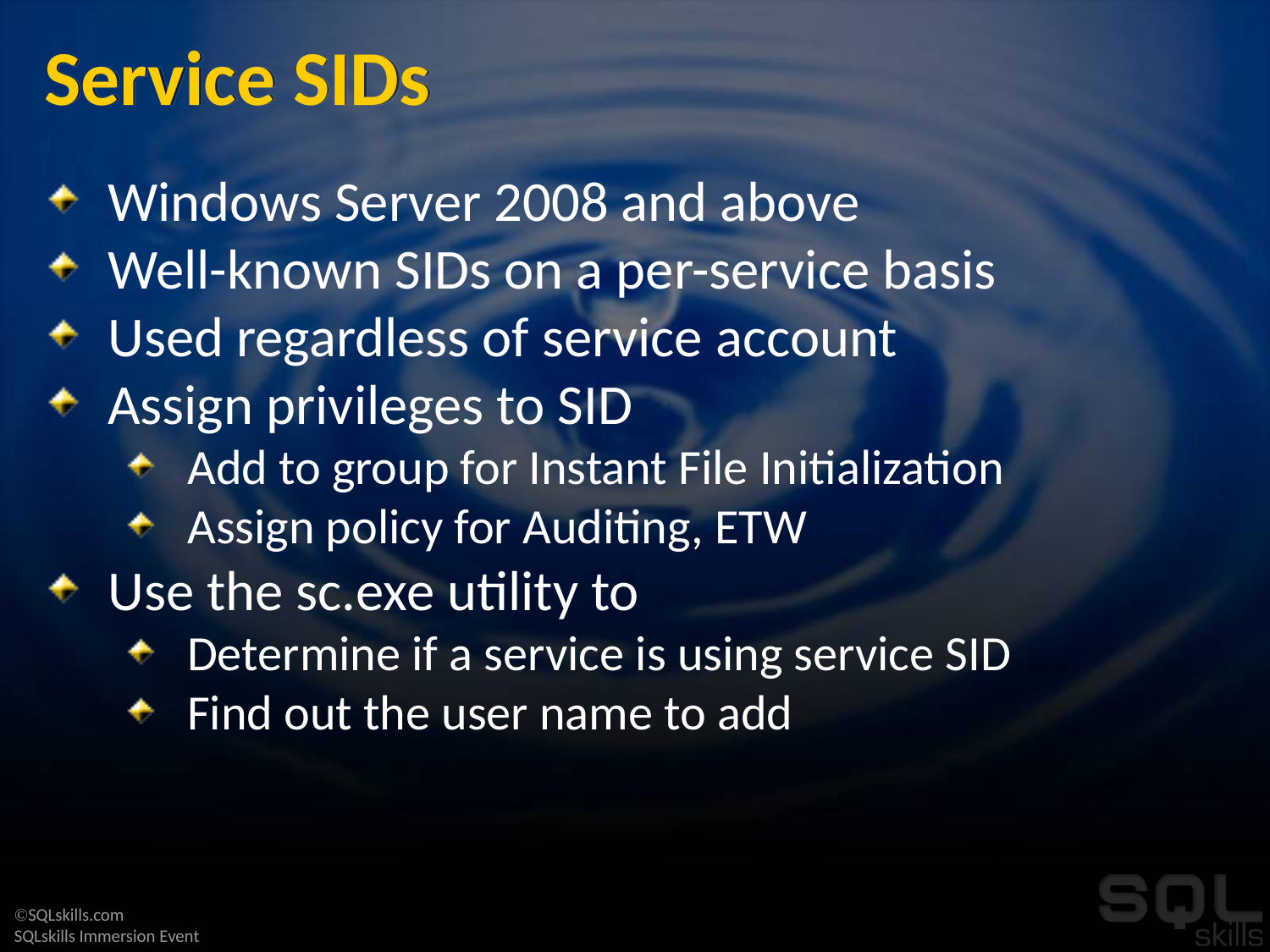

# Service SIDs
Windows Server 2008 and above
Well-known SIDs on a per-service basis
Used regardless of service account
Assign privileges to SID
Add to group for Instant File Initialization
Assign policy for Auditing, ETW
Use the sc.exe utility to
Determine if a service is using service SID
Find out the user name to add